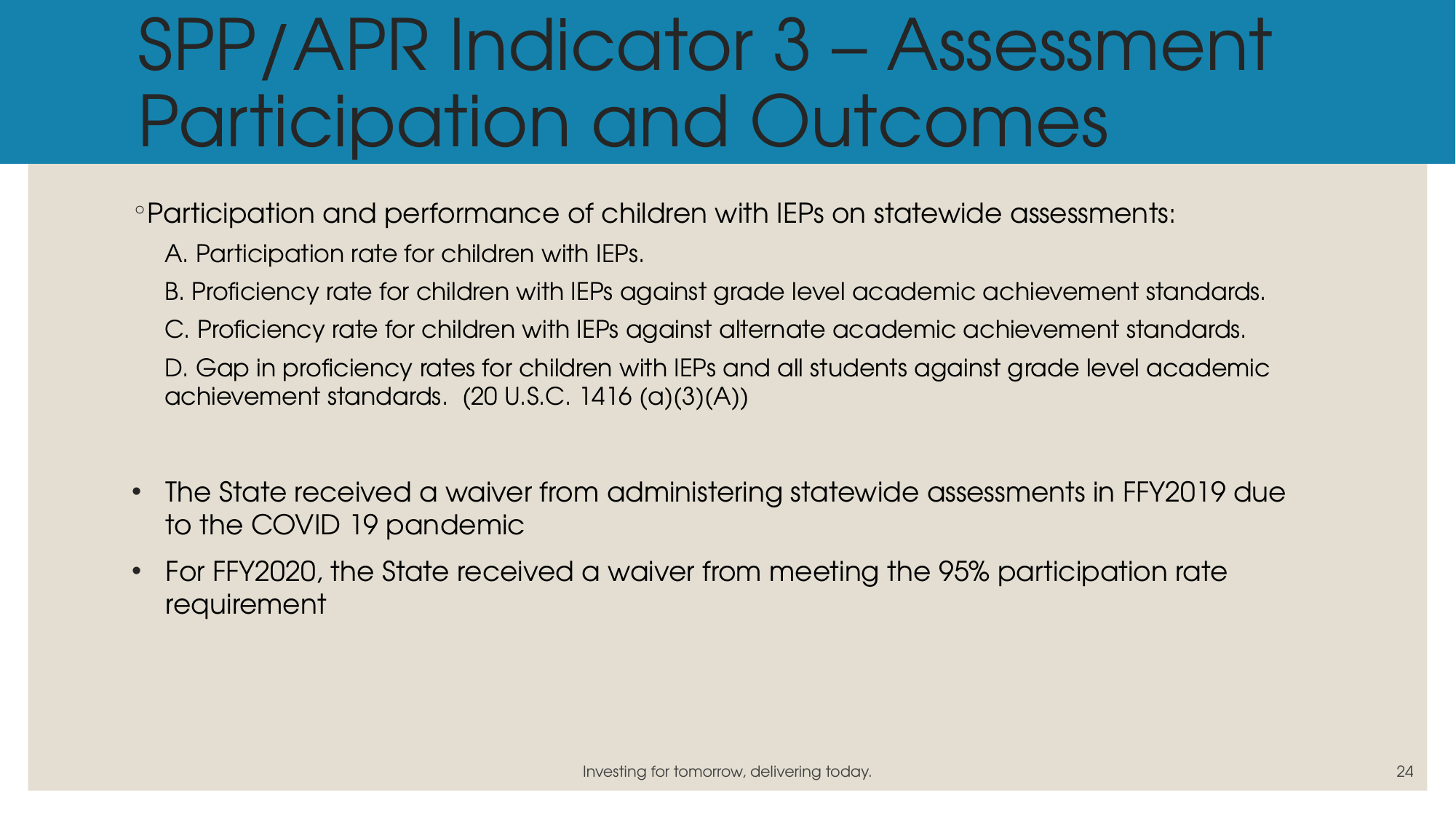

# SPP/APR Indicator 3 – Assessment Participation and Outcomes
Participation and performance of children with IEPs on statewide assessments:
A. Participation rate for children with IEPs.
B. Proficiency rate for children with IEPs against grade level academic achievement standards.
C. Proficiency rate for children with IEPs against alternate academic achievement standards.
D. Gap in proficiency rates for children with IEPs and all students against grade level academic achievement standards.  (20 U.S.C. 1416 (a)(3)(A))

The State received a waiver from administering statewide assessments in FFY2019 due to the COVID 19 pandemic
For FFY2020, the State received a waiver from meeting the 95% participation rate requirement

Investing for tomorrow, delivering today.
24